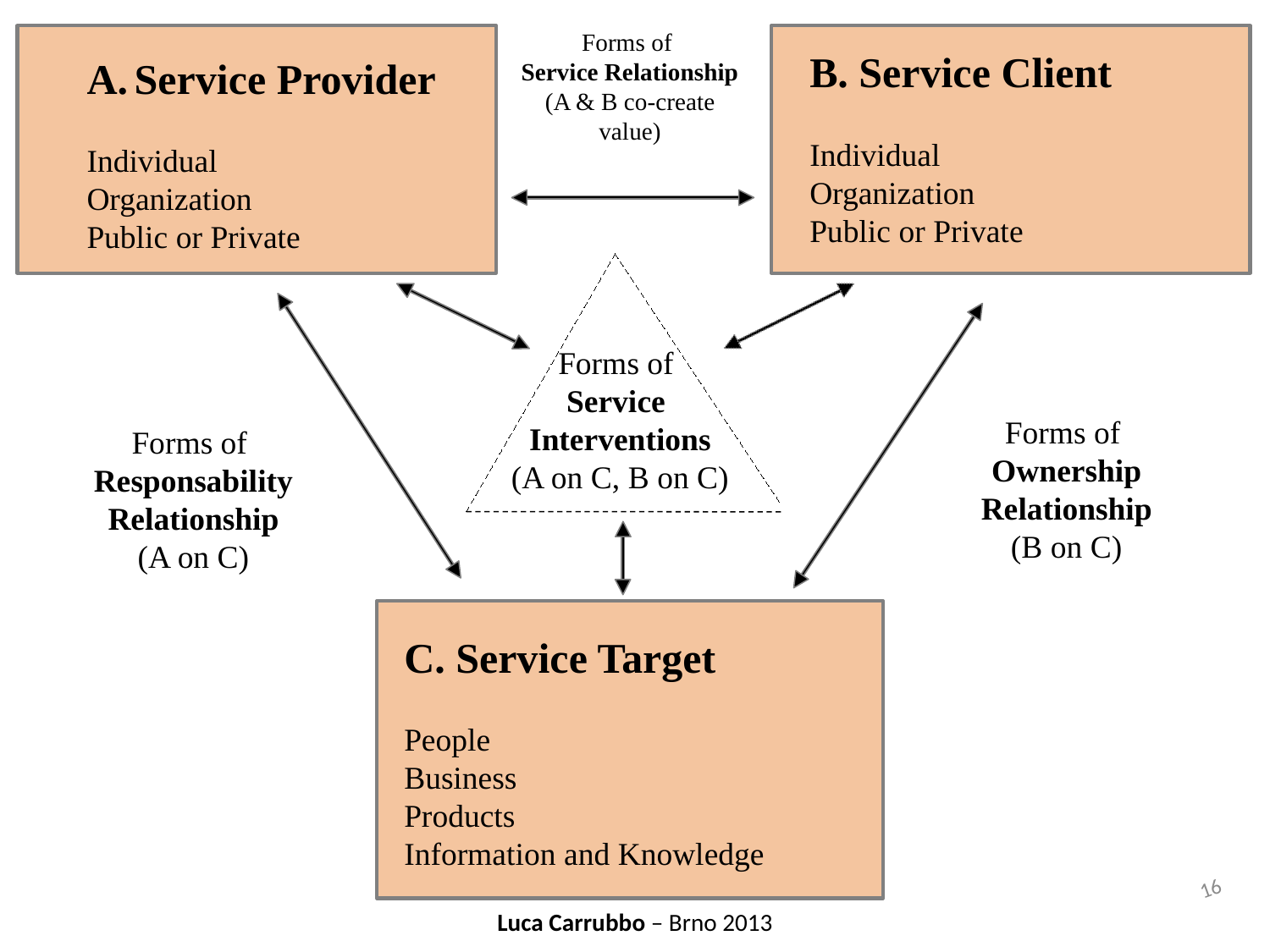

Forms of
Service Relationship
(A & B co-create value)
B. Service Client

Individual
Organization
Public or Private
Service Provider

Individual
Organization
Public or Private

Forms of
Service
Interventions
(A on C, B on C)
Forms of
Ownership Relationship
(B on C)
Forms of
Responsability Relationship
(A on C)

C. Service Target

People
Business
Products
Information and Knowledge

16